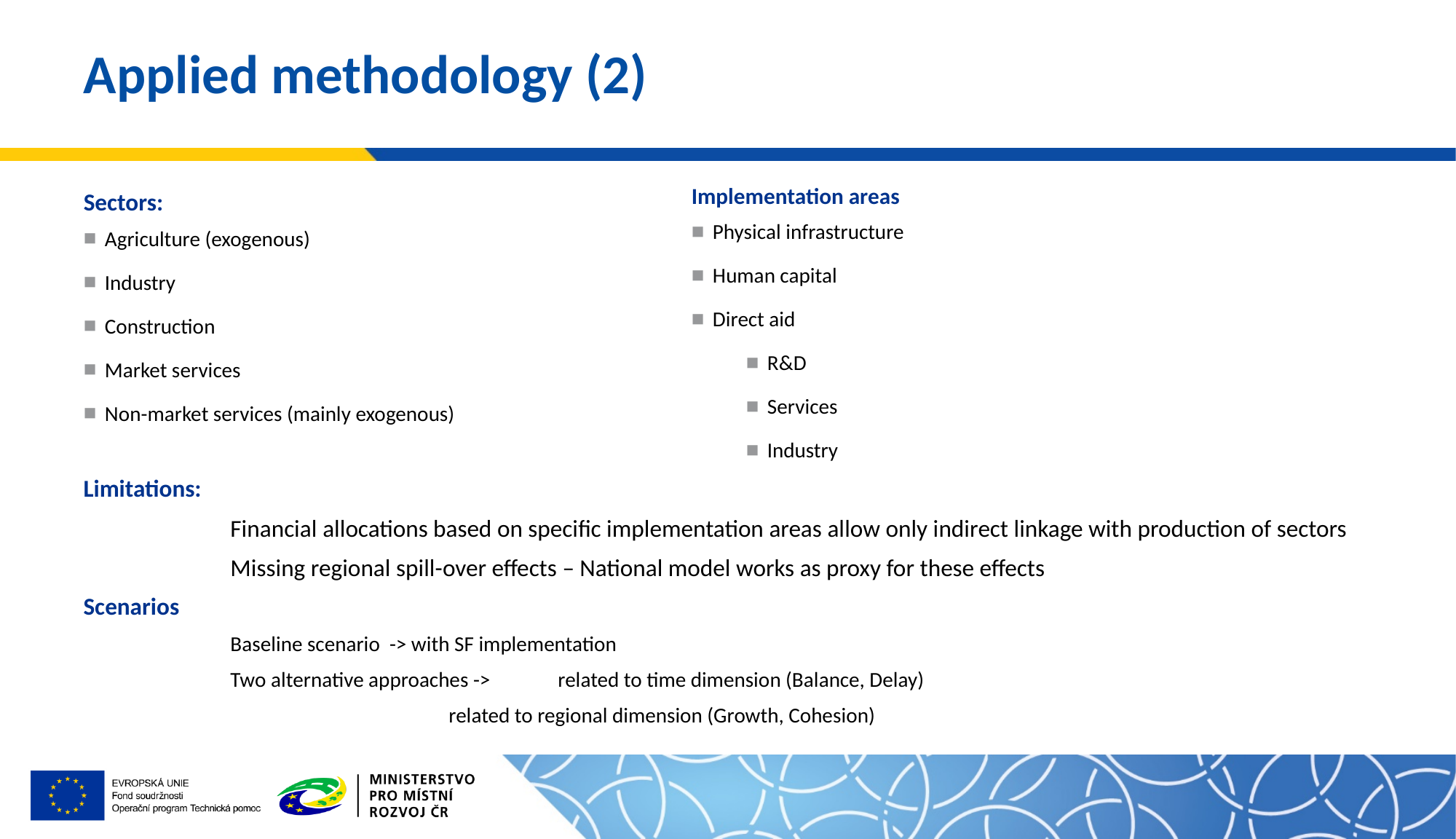

# Applied methodology (2)
Implementation areas
Physical infrastructure
Human capital
Direct aid
R&D
Services
Industry
Sectors:
Agriculture (exogenous)
Industry
Construction
Market services
Non-market services (mainly exogenous)
Limitations:
Financial allocations based on specific implementation areas allow only indirect linkage with production of sectors
Missing regional spill-over effects – National model works as proxy for these effects
Scenarios
Baseline scenario  -> with SF implementation
Two alternative approaches -> 	related to time dimension (Balance, Delay)
		related to regional dimension (Growth, Cohesion)